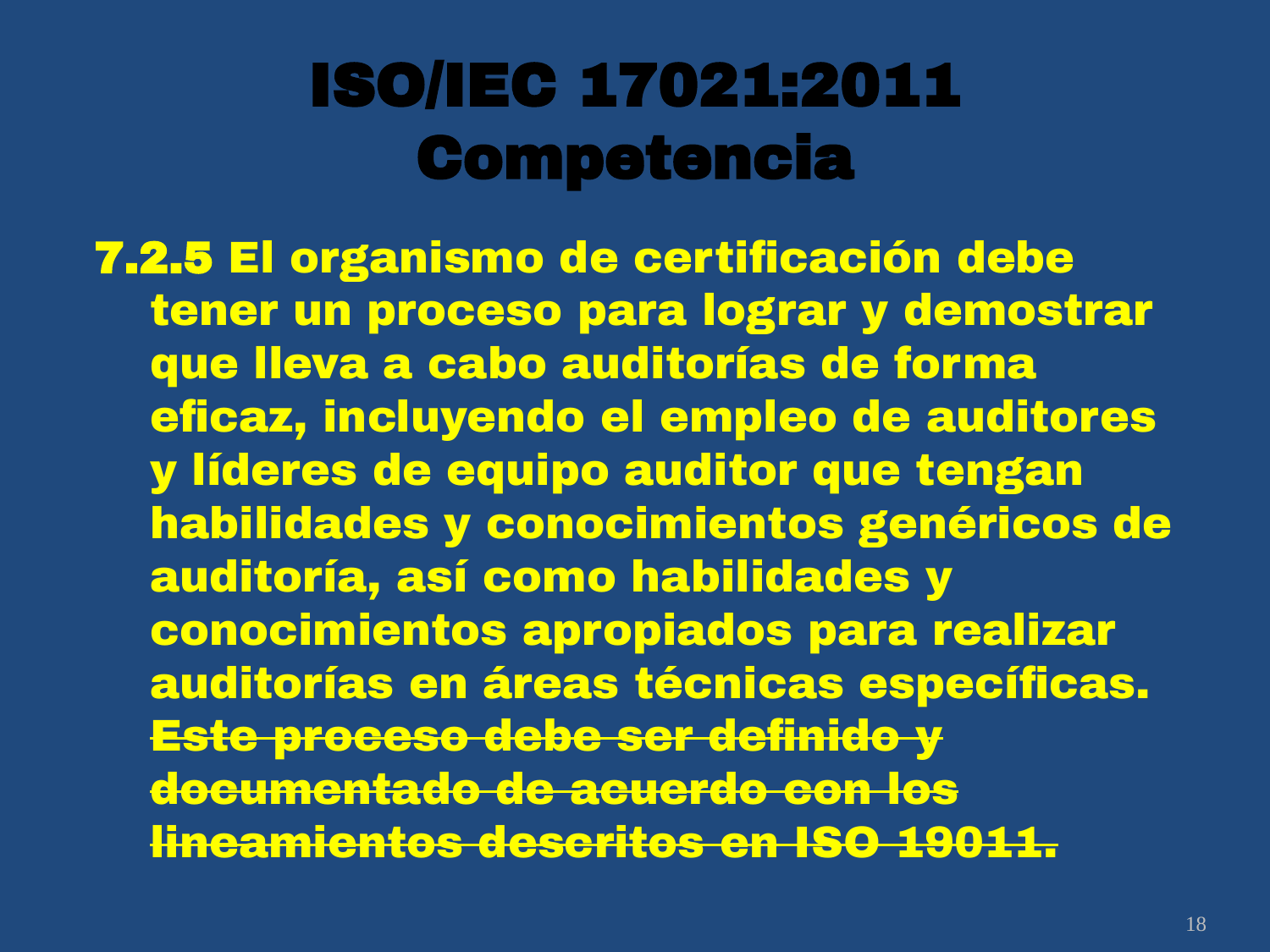

# ISO/IEC 17021:2011 Competencia
7.2.5 El organismo de certificación debe tener un proceso para lograr y demostrar que lleva a cabo auditorías de forma eficaz, incluyendo el empleo de auditores y líderes de equipo auditor que tengan habilidades y conocimientos genéricos de auditoría, así como habilidades y conocimientos apropiados para realizar auditorías en áreas técnicas específicas. Este proceso debe ser definido y documentado de acuerdo con los lineamientos descritos en ISO 19011.
18